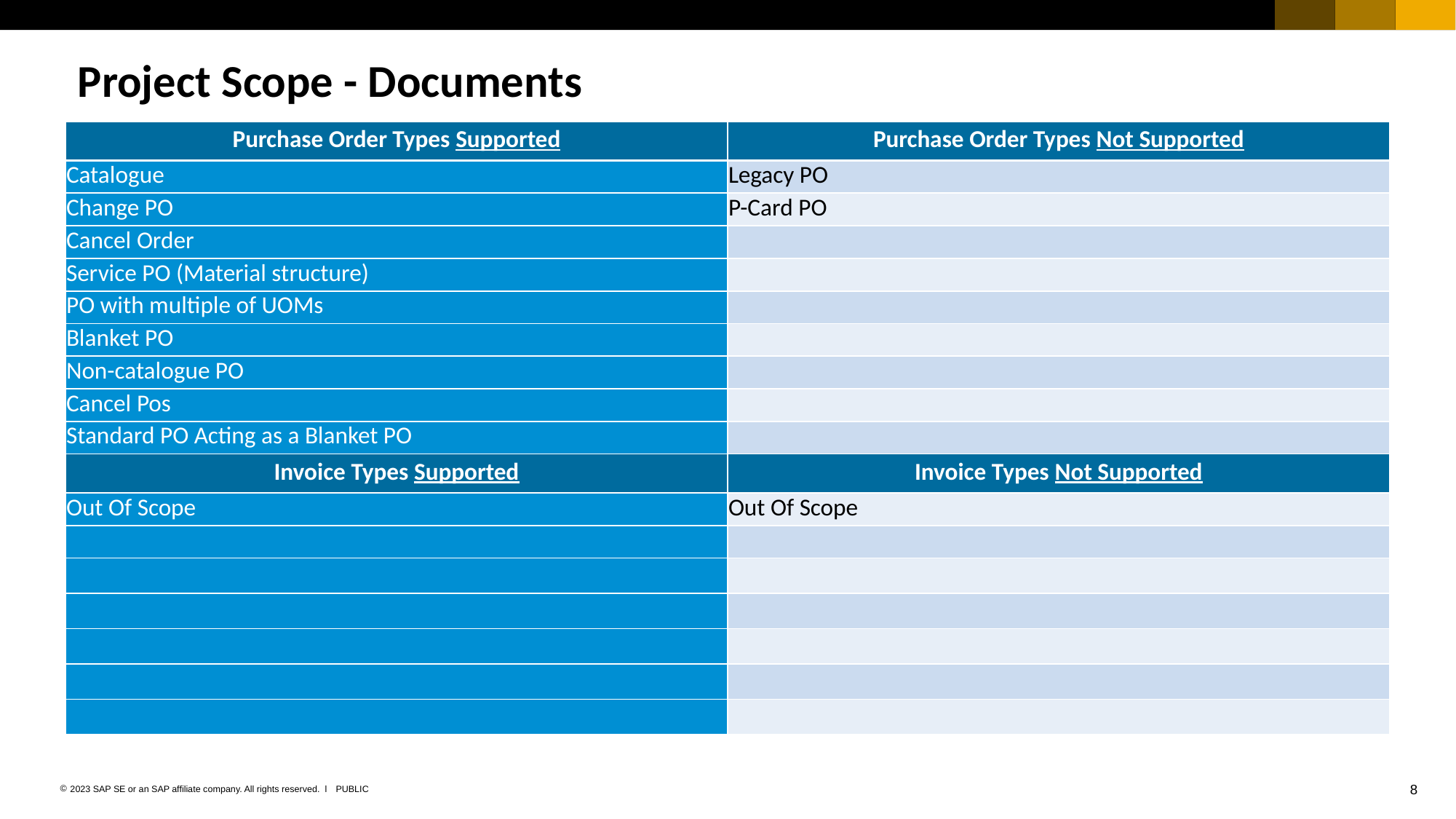

Project Scope - Documents
| Purchase Order Types Supported | Purchase Order Types Not Supported |
| --- | --- |
| Catalogue | Legacy PO |
| Change PO | P-Card PO |
| Cancel Order |  |
| Service PO (Material structure) |  |
| PO with multiple of UOMs |  |
| Blanket PO |  |
| Non-catalogue PO |  |
| Cancel Pos |  |
| Standard PO Acting as a Blanket PO |  |
| Invoice Types Supported | Invoice Types Not Supported |
| Out Of Scope | Out Of Scope |
|  |  |
|  |  |
|  |  |
|  |  |
|  |  |
|  |  |